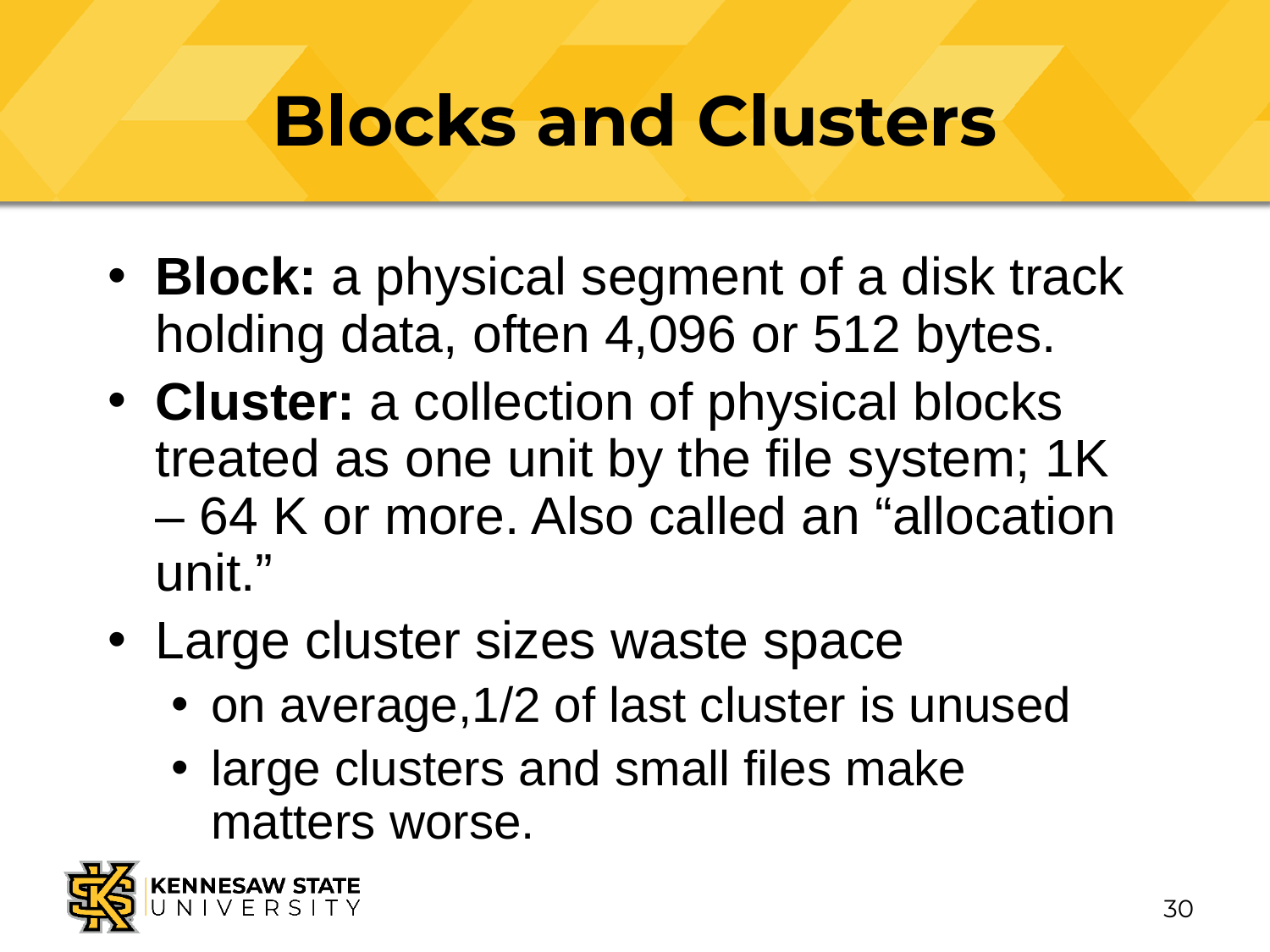

# Blocks and Clusters
Block: a physical segment of a disk track holding data, often 4,096 or 512 bytes.
Cluster: a collection of physical blocks treated as one unit by the file system; 1K – 64 K or more. Also called an “allocation unit.”
Large cluster sizes waste space
on average,1/2 of last cluster is unused
large clusters and small files make matters worse.
30